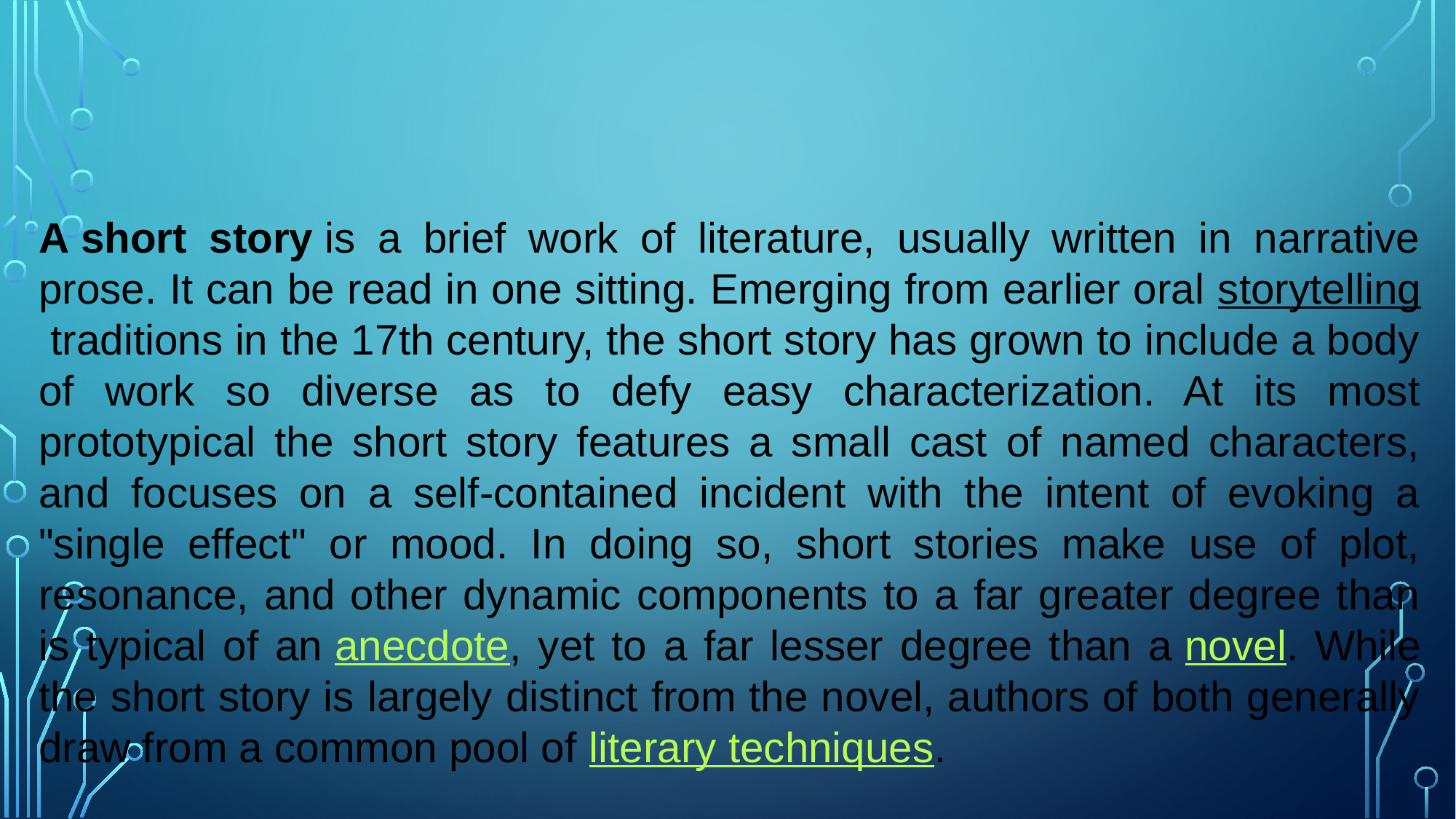

A short story is a brief work of literature, usually written in narrative prose. It can be read in one sitting. Emerging from earlier oral storytelling traditions in the 17th century, the short story has grown to include a body of work so diverse as to defy easy characterization. At its most prototypical the short story features a small cast of named characters, and focuses on a self-contained incident with the intent of evoking a "single effect" or mood. In doing so, short stories make use of plot, resonance, and other dynamic components to a far greater degree than is typical of an anecdote, yet to a far lesser degree than a novel. While the short story is largely distinct from the novel, authors of both generally draw from a common pool of literary techniques.